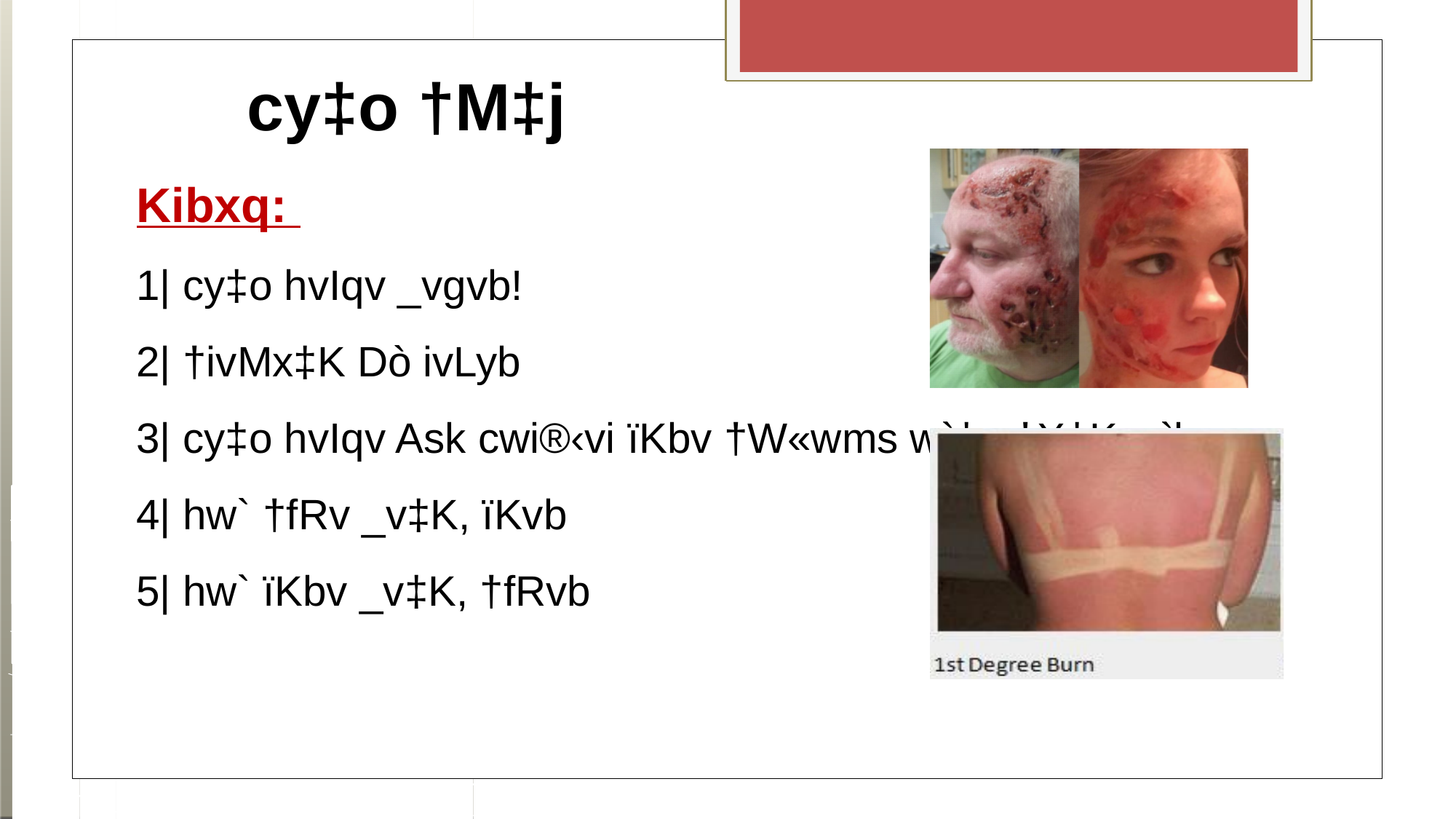

# cy‡o †M‡j

Kibxq:
1| cy‡o hvIqv _vgvb!
2| †ivMx‡K Dò ivLyb
3| cy‡o hvIqv Ask cwi®‹vi ïKbv †W«wms w`‡q †X‡K w`b
4| hw` †fRv _v‡K, ïKvb
5| hw` ïKbv _v‡K, †fRvb